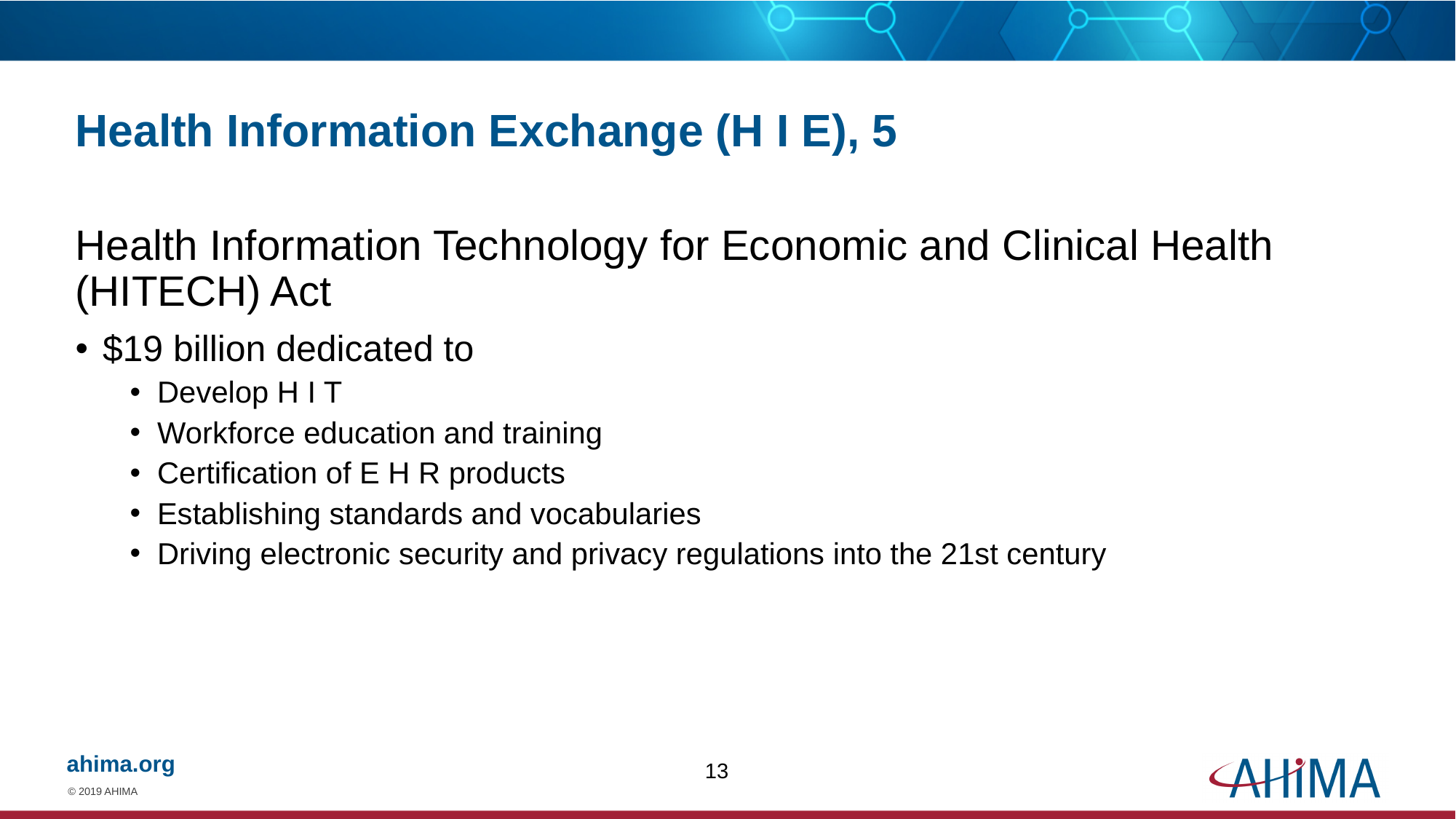

# Health Information Exchange (H I E), 5
Health Information Technology for Economic and Clinical Health (HITECH) Act
$19 billion dedicated to
Develop H I T
Workforce education and training
Certification of E H R products
Establishing standards and vocabularies
Driving electronic security and privacy regulations into the 21st century